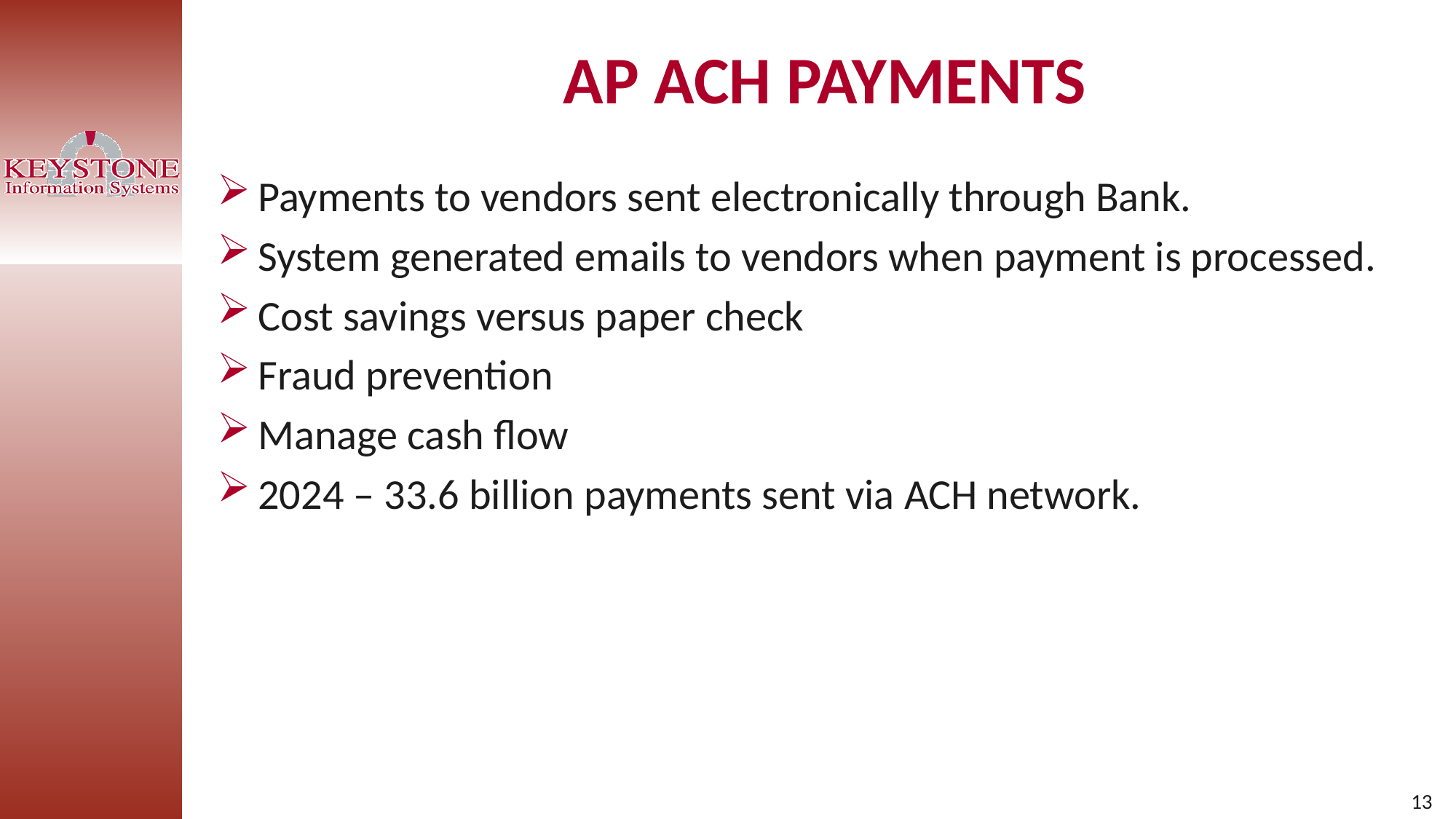

# AP ACH PAYMENTS
Payments to vendors sent electronically through Bank.
System generated emails to vendors when payment is processed.
Cost savings versus paper check
Fraud prevention
Manage cash flow
2024 – 33.6 billion payments sent via ACH network.

13